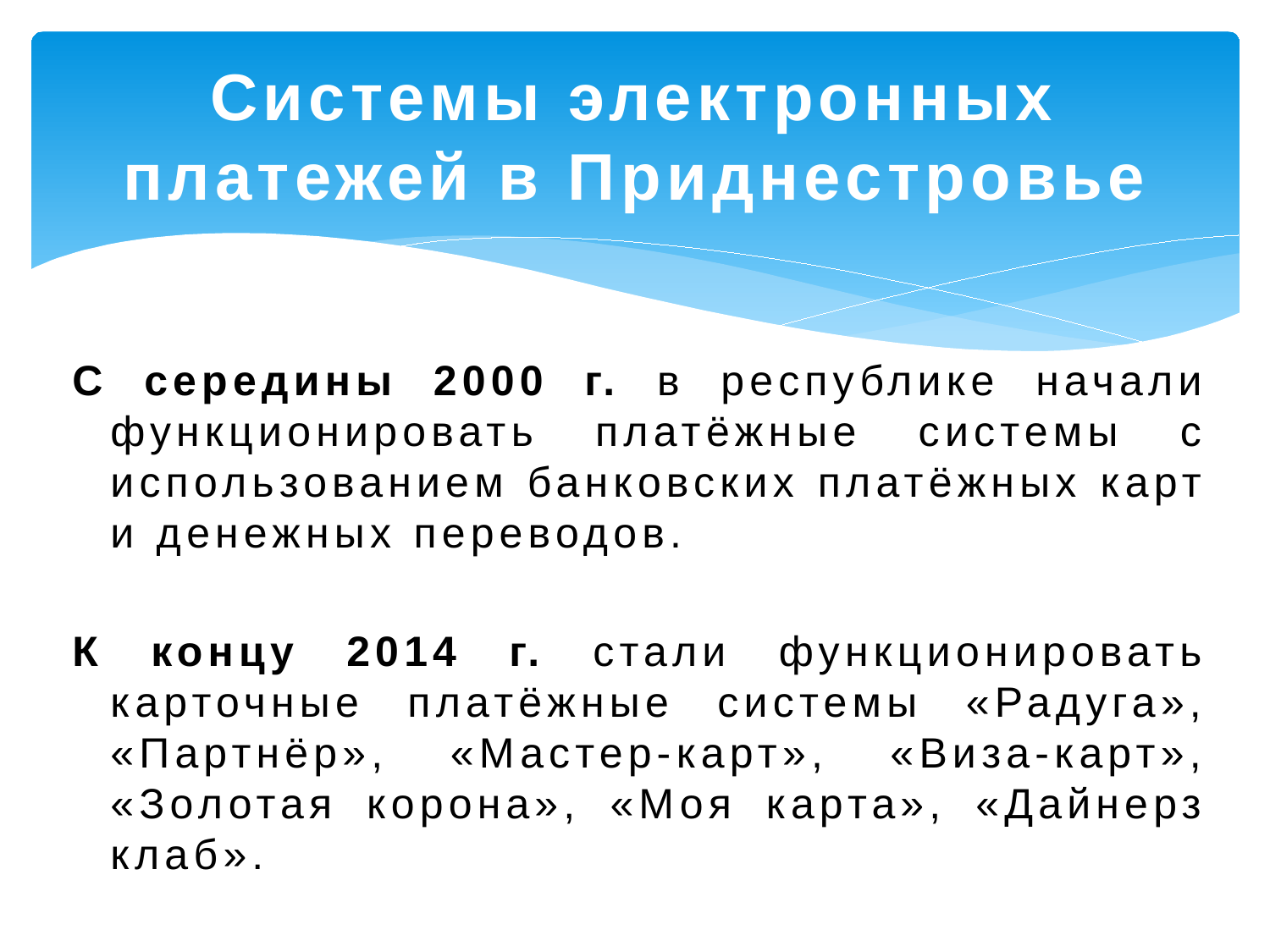

# Системы электронных платежей в Приднестровье
С середины 2000 г. в республике начали функционировать платёжные системы с использованием банковских платёжных карт и денежных переводов.

К концу 2014 г. стали функционировать карточные платёжные системы «Радуга», «Партнёр», «Мастер-карт», «Виза-карт», «Золотая корона», «Моя карта», «Дайнерз клаб».